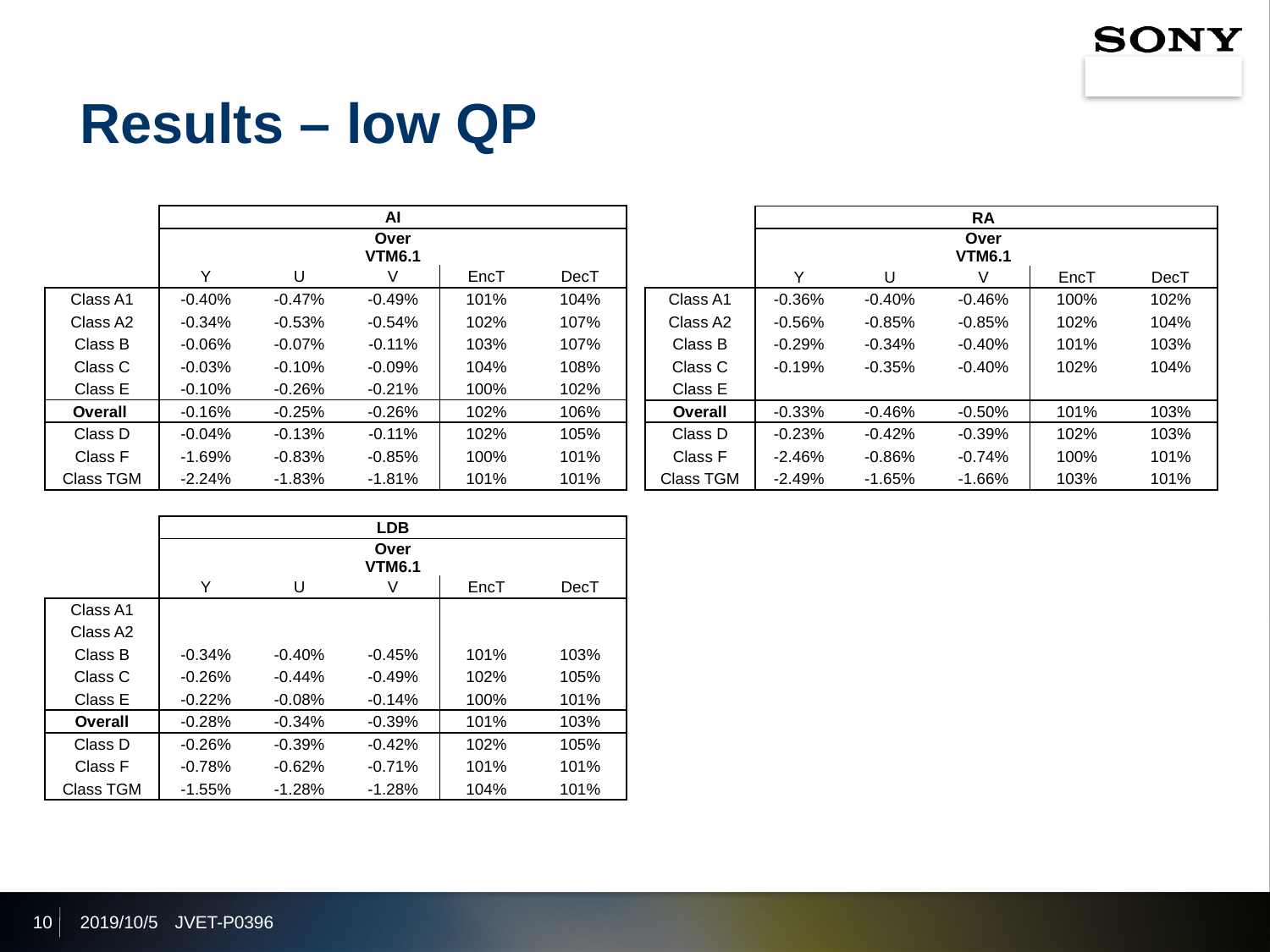

# Results – low QP
|  |  |  | AI |  |  |
| --- | --- | --- | --- | --- | --- |
|  |  |  | Over VTM6.1 |  |  |
|  | Y | U | V | EncT | DecT |
| Class A1 | -0.40% | -0.47% | -0.49% | 101% | 104% |
| Class A2 | -0.34% | -0.53% | -0.54% | 102% | 107% |
| Class B | -0.06% | -0.07% | -0.11% | 103% | 107% |
| Class C | -0.03% | -0.10% | -0.09% | 104% | 108% |
| Class E | -0.10% | -0.26% | -0.21% | 100% | 102% |
| Overall | -0.16% | -0.25% | -0.26% | 102% | 106% |
| Class D | -0.04% | -0.13% | -0.11% | 102% | 105% |
| Class F | -1.69% | -0.83% | -0.85% | 100% | 101% |
| Class TGM | -2.24% | -1.83% | -1.81% | 101% | 101% |
|  |  |  | RA |  |  |
| --- | --- | --- | --- | --- | --- |
|  |  |  | Over VTM6.1 |  |  |
|  | Y | U | V | EncT | DecT |
| Class A1 | -0.36% | -0.40% | -0.46% | 100% | 102% |
| Class A2 | -0.56% | -0.85% | -0.85% | 102% | 104% |
| Class B | -0.29% | -0.34% | -0.40% | 101% | 103% |
| Class C | -0.19% | -0.35% | -0.40% | 102% | 104% |
| Class E |  |  |  |  |  |
| Overall | -0.33% | -0.46% | -0.50% | 101% | 103% |
| Class D | -0.23% | -0.42% | -0.39% | 102% | 103% |
| Class F | -2.46% | -0.86% | -0.74% | 100% | 101% |
| Class TGM | -2.49% | -1.65% | -1.66% | 103% | 101% |
|  |  |  | LDB |  |  |
| --- | --- | --- | --- | --- | --- |
|  |  |  | Over VTM6.1 |  |  |
|  | Y | U | V | EncT | DecT |
| Class A1 |  |  |  |  |  |
| Class A2 |  |  |  |  |  |
| Class B | -0.34% | -0.40% | -0.45% | 101% | 103% |
| Class C | -0.26% | -0.44% | -0.49% | 102% | 105% |
| Class E | -0.22% | -0.08% | -0.14% | 100% | 101% |
| Overall | -0.28% | -0.34% | -0.39% | 101% | 103% |
| Class D | -0.26% | -0.39% | -0.42% | 102% | 105% |
| Class F | -0.78% | -0.62% | -0.71% | 101% | 101% |
| Class TGM | -1.55% | -1.28% | -1.28% | 104% | 101% |
10
2019/10/5
JVET-P0396